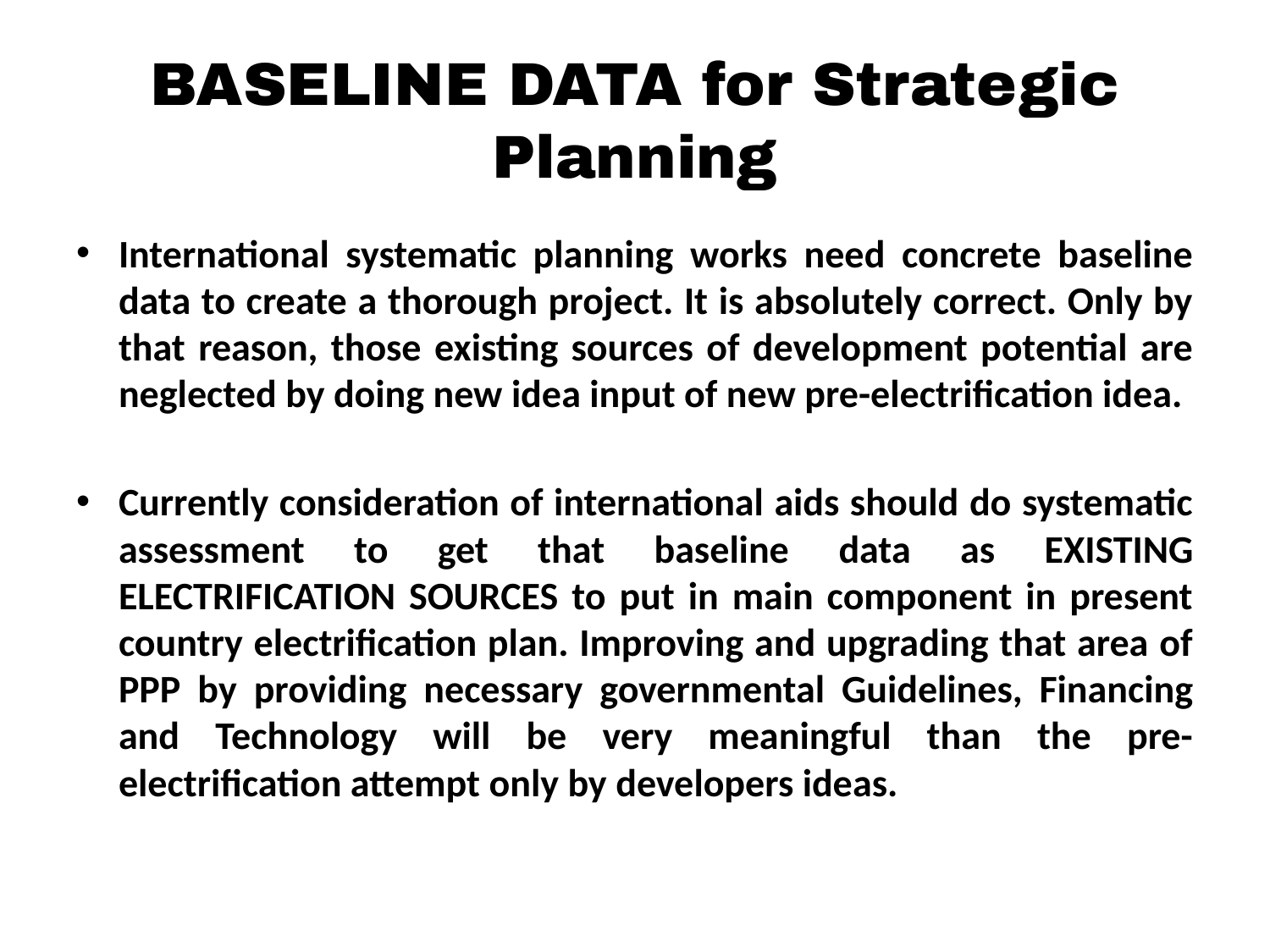

# BASELINE DATA for Strategic Planning
International systematic planning works need concrete baseline data to create a thorough project. It is absolutely correct. Only by that reason, those existing sources of development potential are neglected by doing new idea input of new pre-electrification idea.

Currently consideration of international aids should do systematic assessment to get that baseline data as EXISTING ELECTRIFICATION SOURCES to put in main component in present country electrification plan. Improving and upgrading that area of PPP by providing necessary governmental Guidelines, Financing and Technology will be very meaningful than the pre-electrification attempt only by developers ideas.